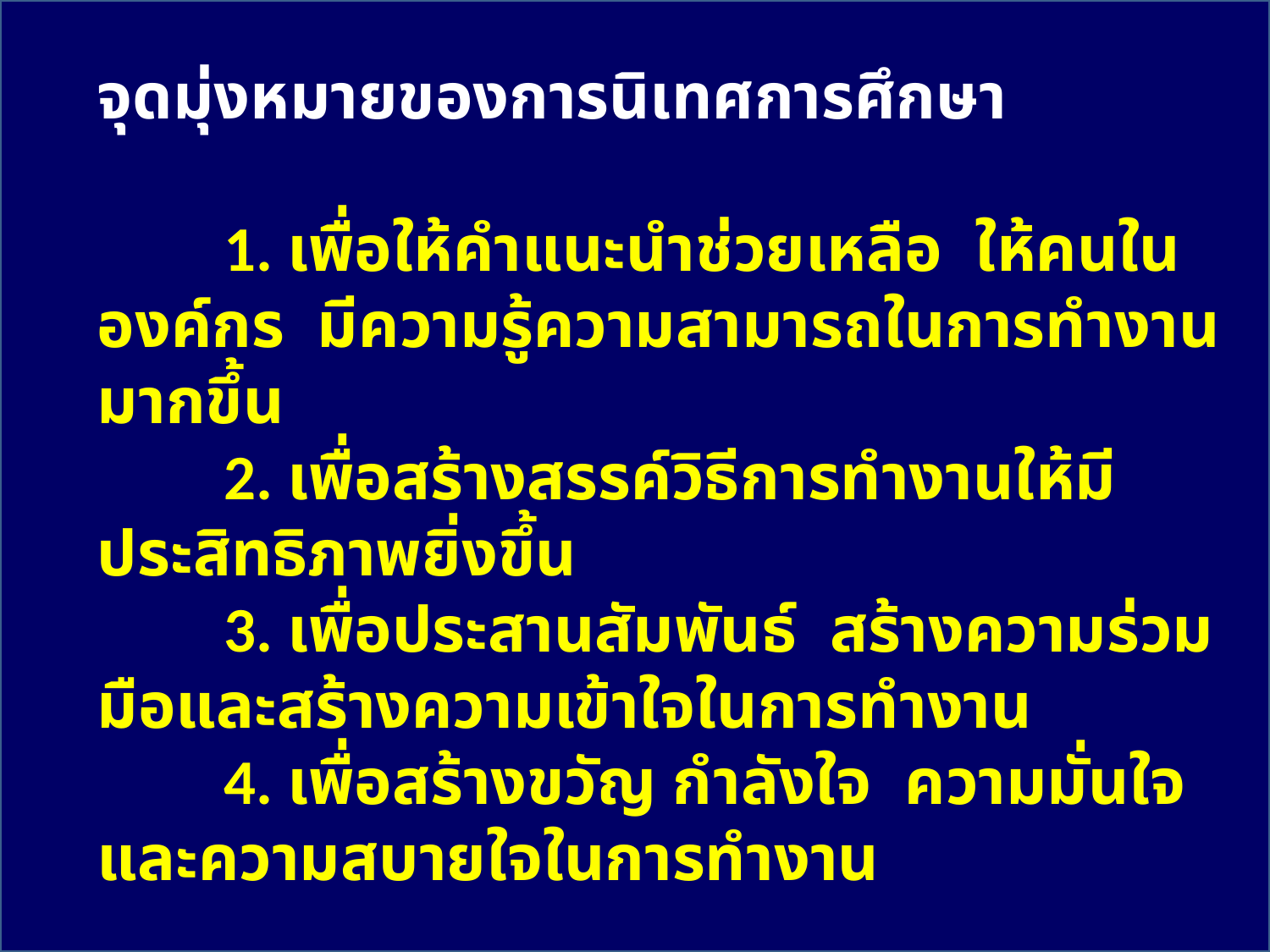

จุดมุ่งหมายของการนิเทศการศึกษา
 	1. เพื่อให้คำแนะนำช่วยเหลือ  ให้คนในองค์กร  มีความรู้ความสามารถในการทำงานมากขึ้น
 	2. เพื่อสร้างสรรค์วิธีการทำงานให้มีประสิทธิภาพยิ่งขึ้น
 	3. เพื่อประสานสัมพันธ์  สร้างความร่วมมือและสร้างความเข้าใจในการทำงาน
 	4. เพื่อสร้างขวัญ กำลังใจ  ความมั่นใจ และความสบายใจในการทำงาน